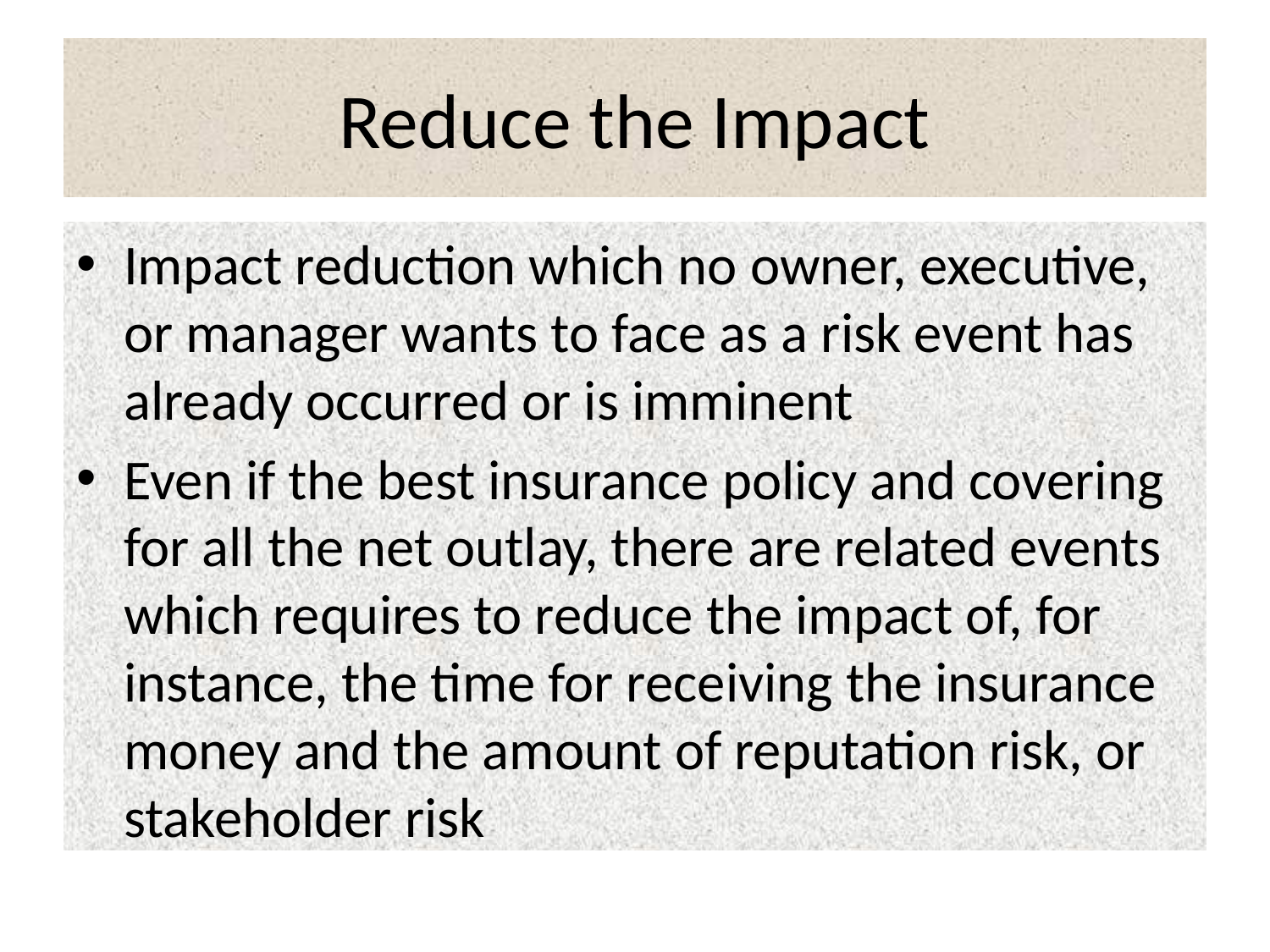

# Reduce the Impact
Impact reduction which no owner, executive, or manager wants to face as a risk event has already occurred or is imminent
Even if the best insurance policy and covering for all the net outlay, there are related events which requires to reduce the impact of, for instance, the time for receiving the insurance money and the amount of reputation risk, or stakeholder risk